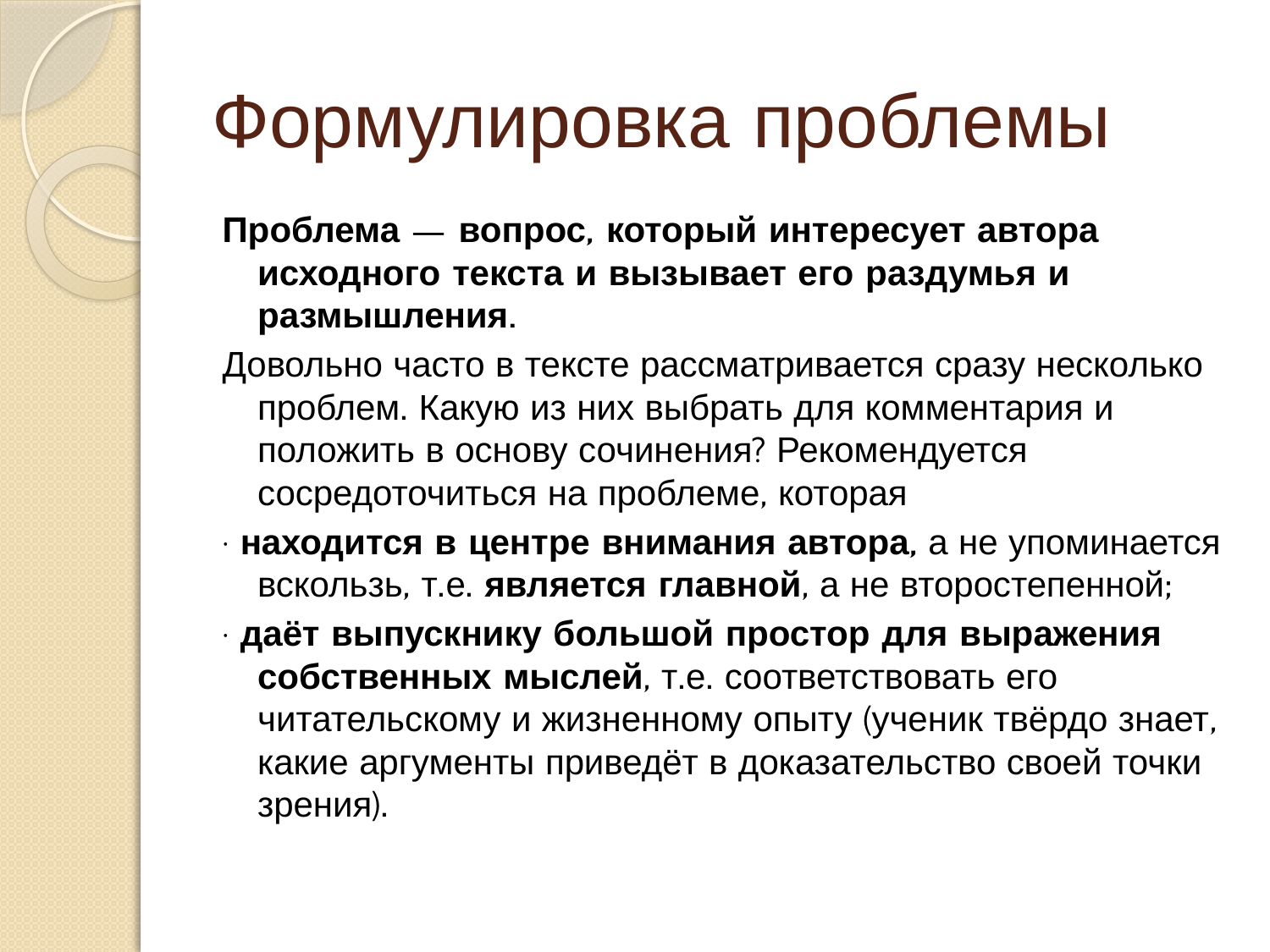

# Формулировка проблемы
Проблема — вопрос, который интересует автора исходного текста и вызывает его раздумья и размышления.
Довольно часто в тексте рассматривается сразу несколько проблем. Какую из них выбрать для комментария и положить в основу сочинения? Рекомендуется сосредоточиться на проблеме, которая
· находится в центре внимания автора, а не упоминается вскользь, т.е. является главной, а не второстепенной;
· даёт выпускнику большой простор для выражения собственных мыслей, т.е. соответствовать его читательскому и жизненному опыту (ученик твёрдо знает, какие аргументы приведёт в доказательство своей точки зрения).